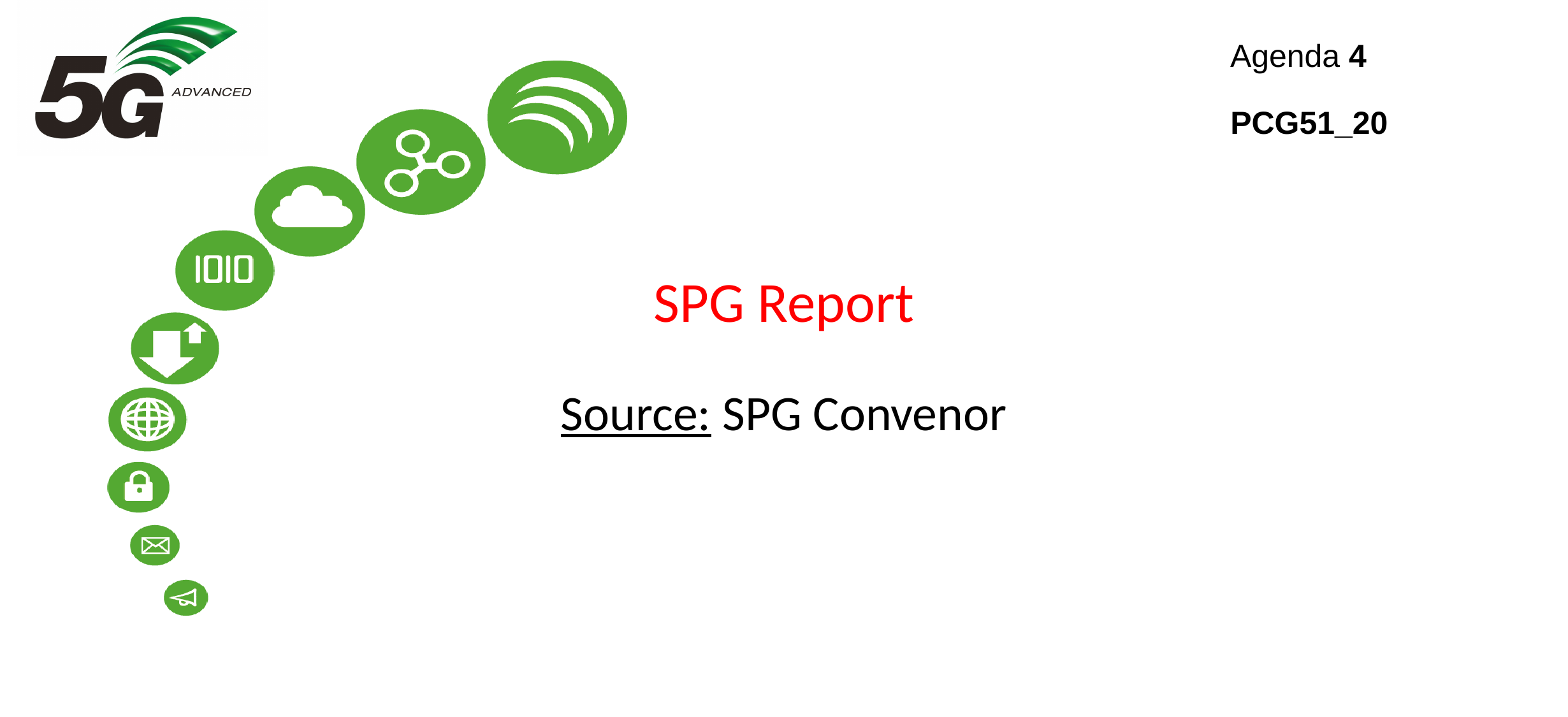

Agenda 4
PCG51_20
# SPG Report
Source: SPG Convenor